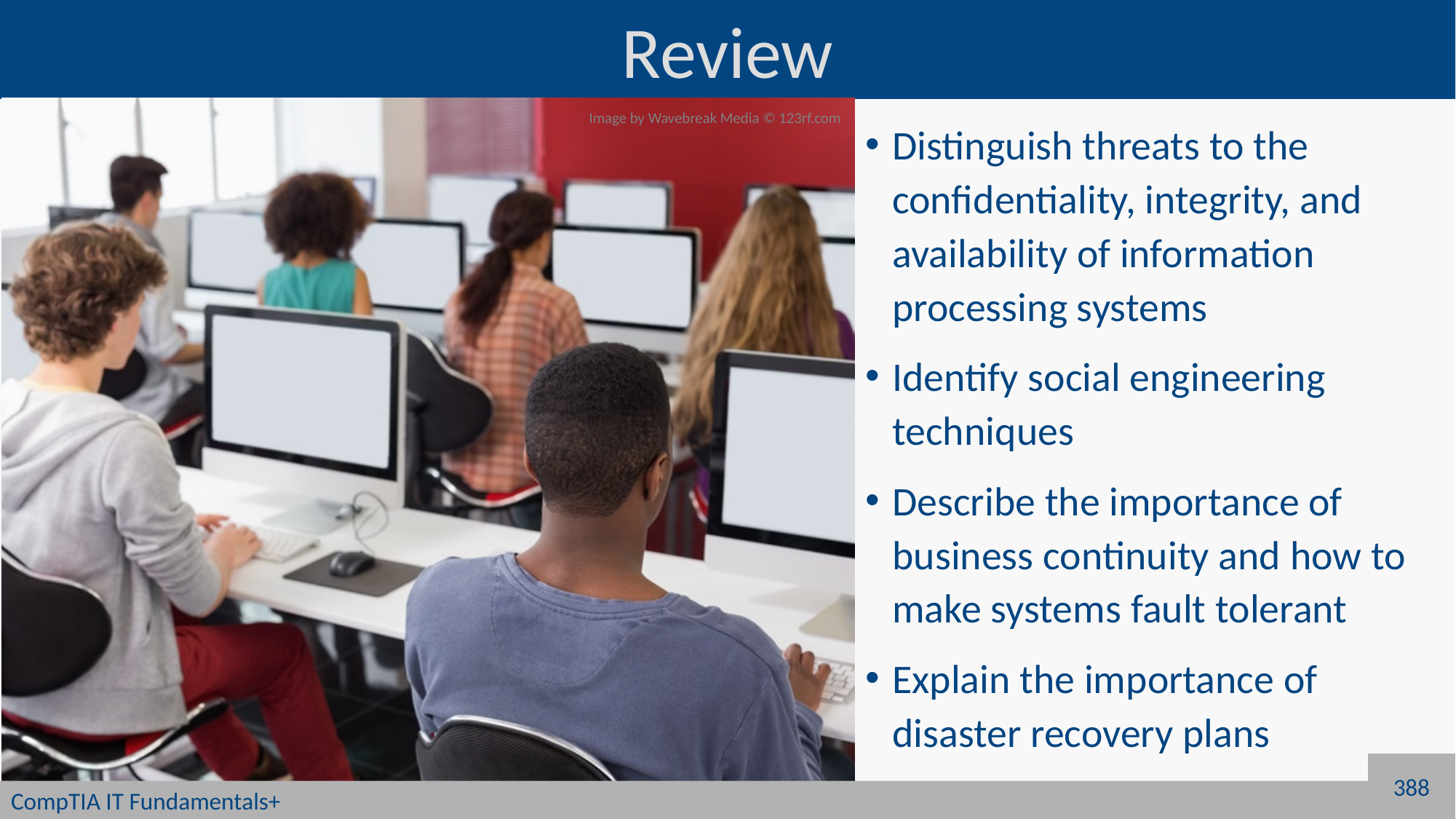

Distinguish threats to the confidentiality, integrity, and availability of information processing systems
Identify social engineering techniques
Describe the importance of business continuity and how to make systems fault tolerant
Explain the importance of disaster recovery plans
388
CompTIA IT Fundamentals+